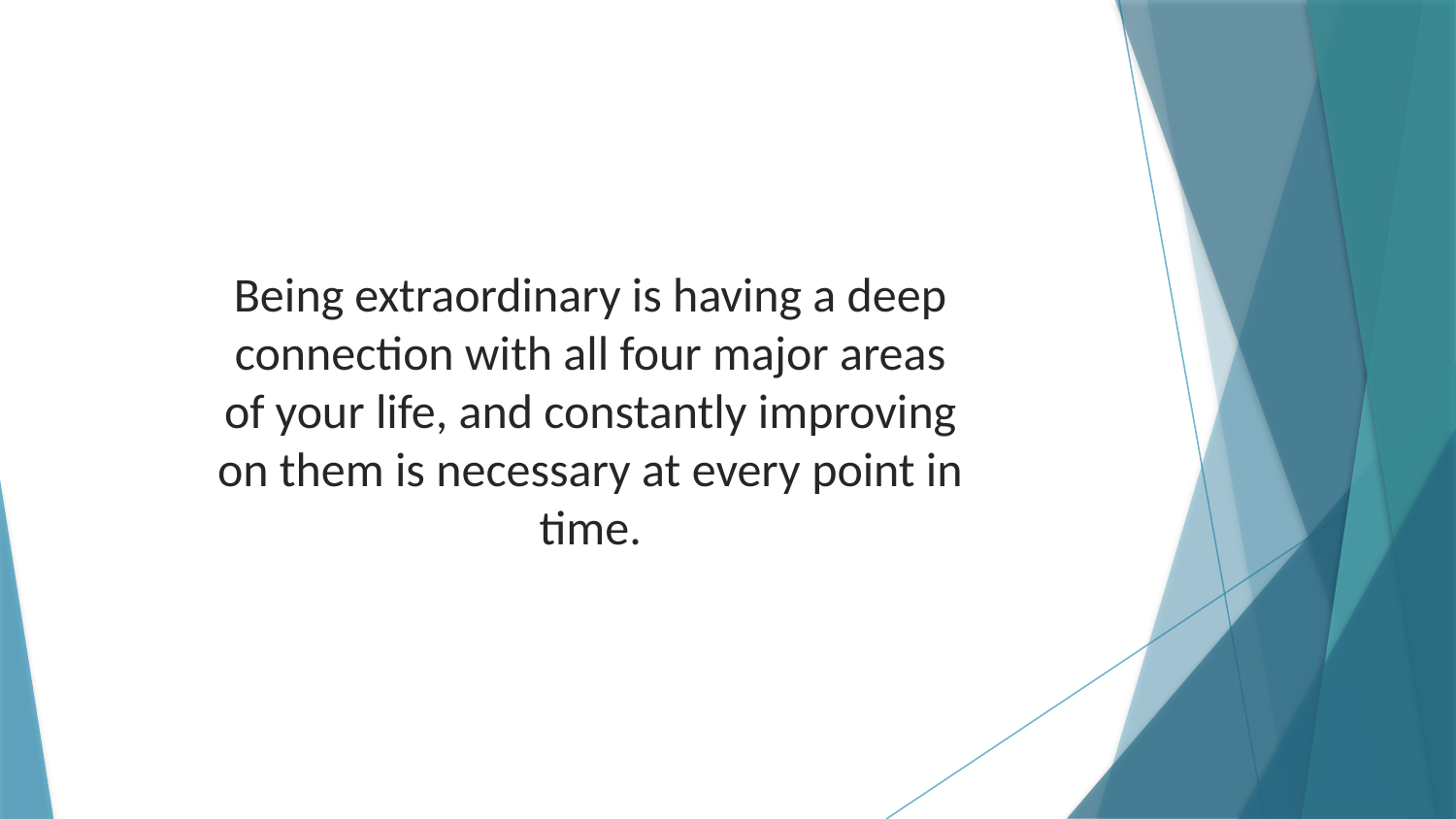

Being extraordinary is having a deep connection with all four major areas of your life, and constantly improving on them is necessary at every point in time.